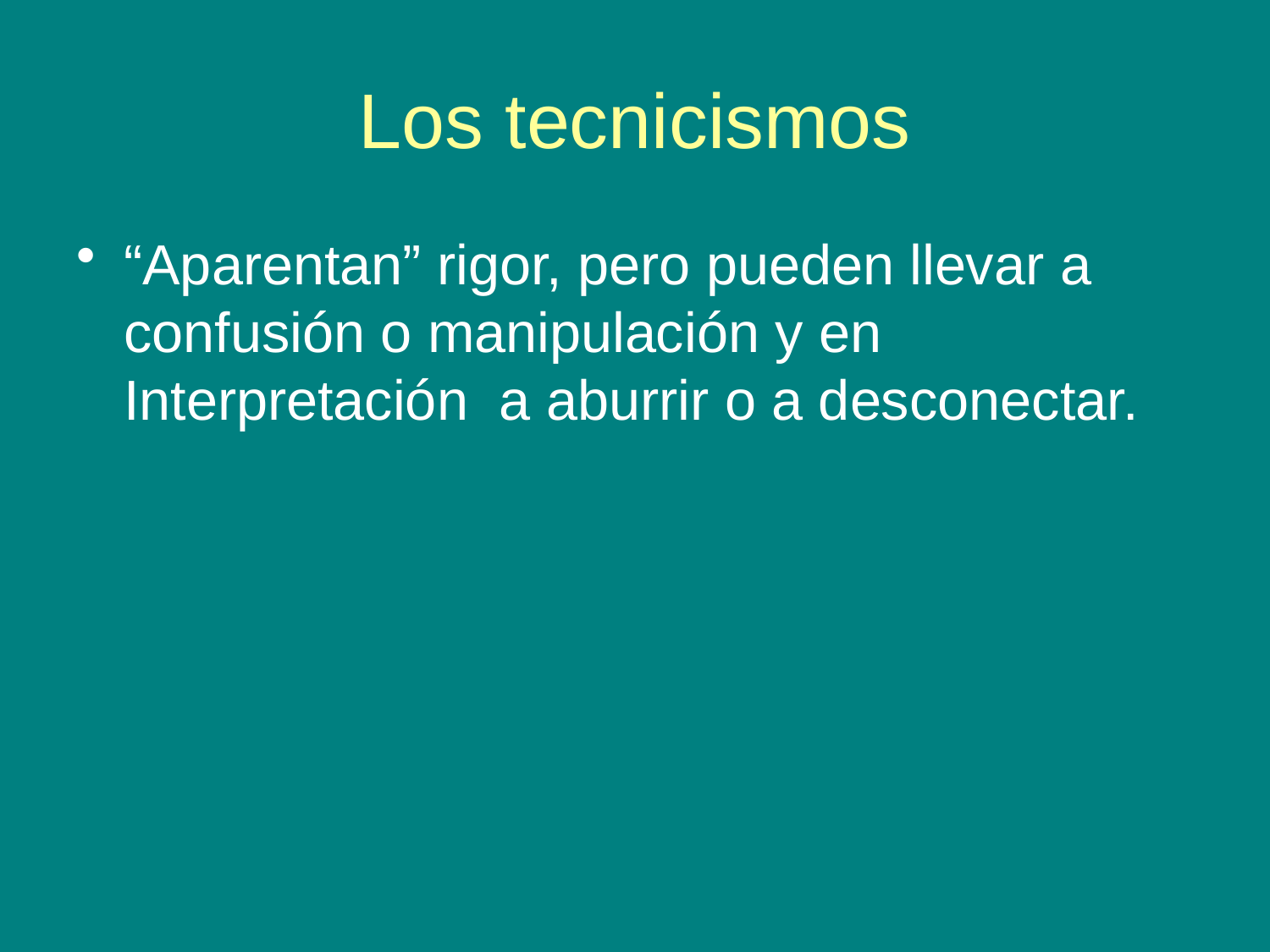

# Los tecnicismos
“Aparentan” rigor, pero pueden llevar a confusión o manipulación y en Interpretación  a aburrir o a desconectar.